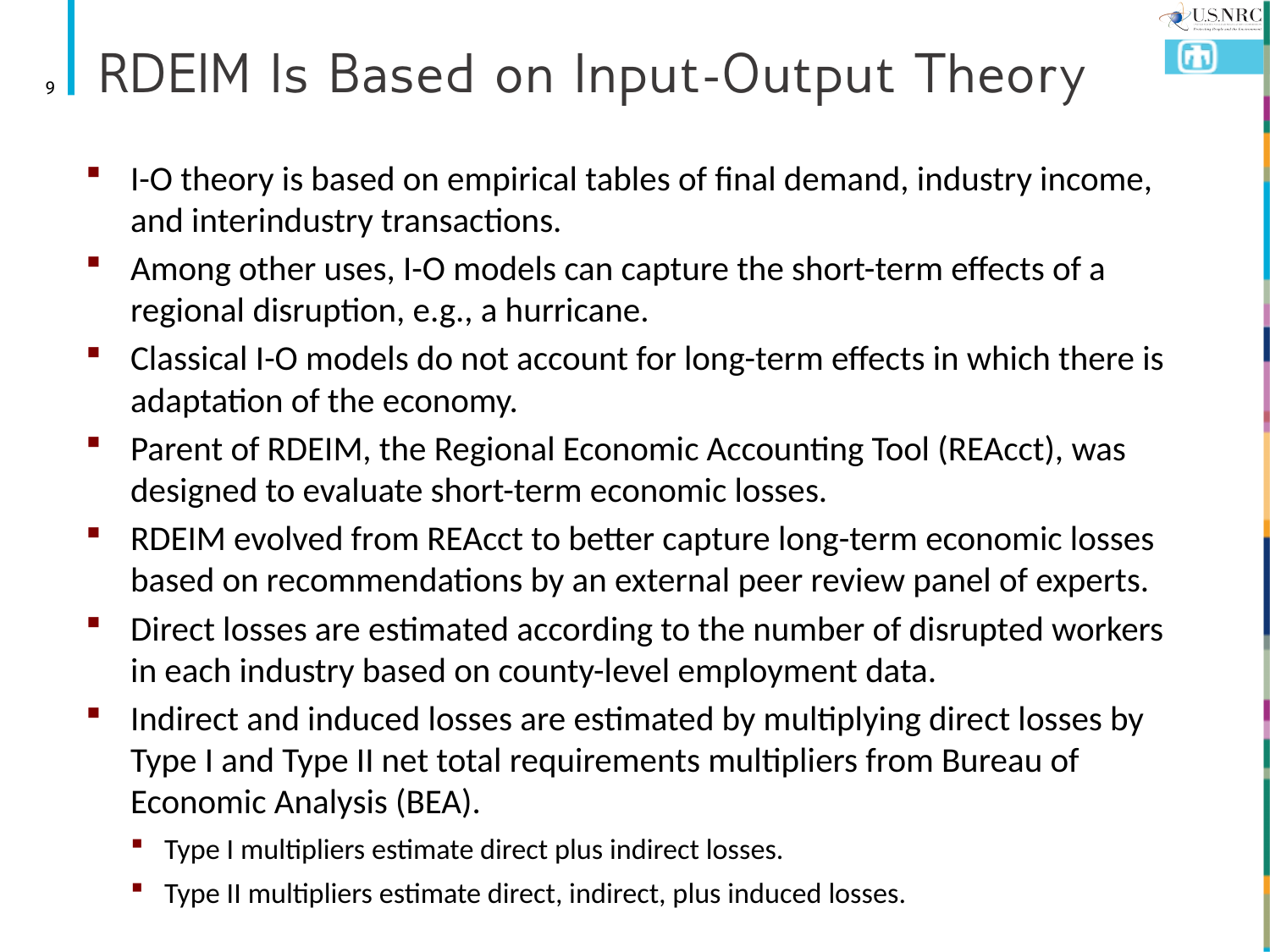

# RDEIM Is Based on Input-Output Theory
9
I-O theory is based on empirical tables of final demand, industry income, and interindustry transactions.
Among other uses, I-O models can capture the short-term effects of a regional disruption, e.g., a hurricane.
Classical I-O models do not account for long-term effects in which there is adaptation of the economy.
Parent of RDEIM, the Regional Economic Accounting Tool (REAcct), was designed to evaluate short-term economic losses.
RDEIM evolved from REAcct to better capture long-term economic losses based on recommendations by an external peer review panel of experts.
Direct losses are estimated according to the number of disrupted workers in each industry based on county-level employment data.
Indirect and induced losses are estimated by multiplying direct losses by Type I and Type II net total requirements multipliers from Bureau of Economic Analysis (BEA).
Type I multipliers estimate direct plus indirect losses.
Type II multipliers estimate direct, indirect, plus induced losses.